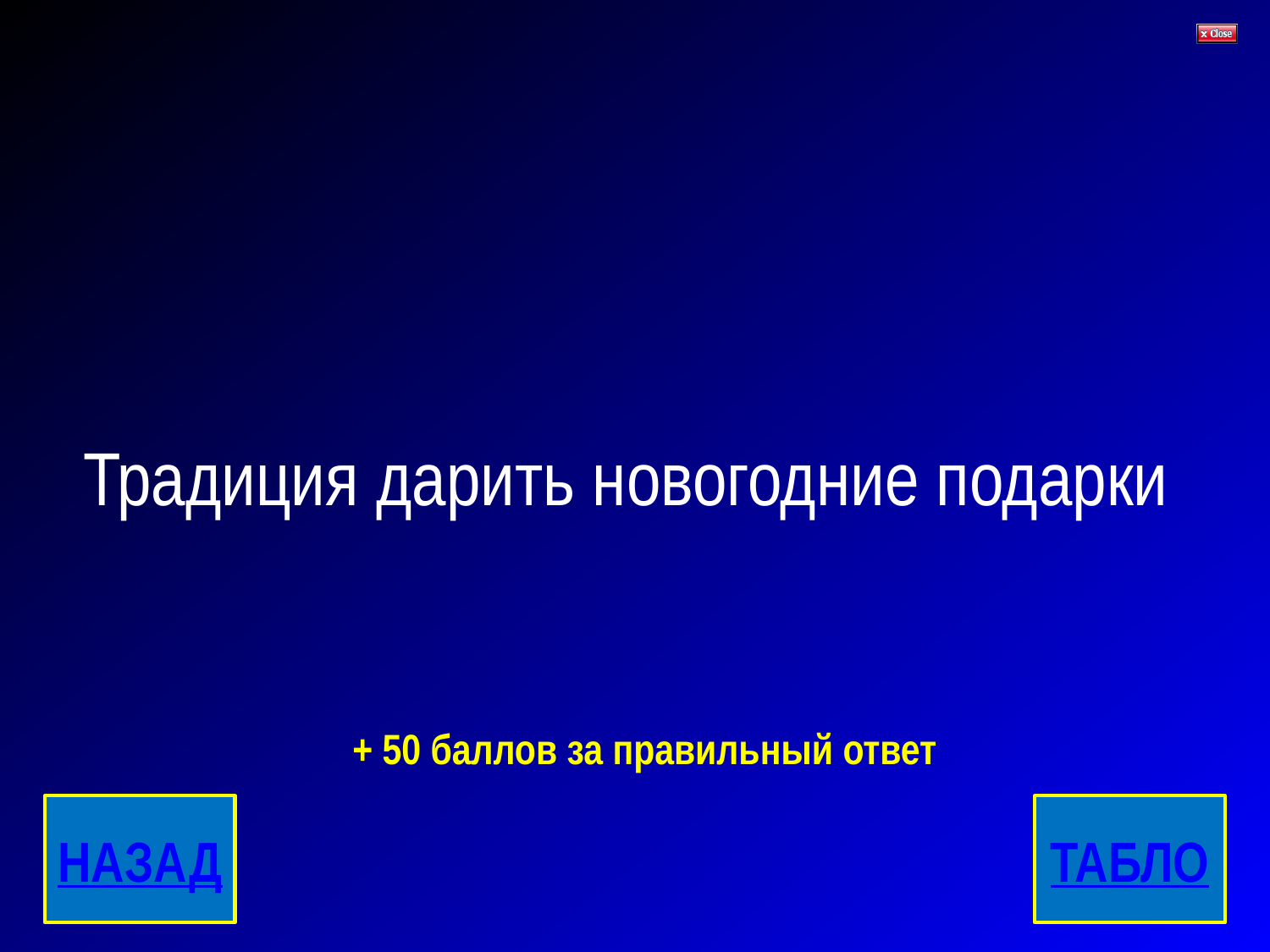

# Традиция дарить новогодние подарки
+ 50 баллов за правильный ответ
НАЗАД
ТАБЛО